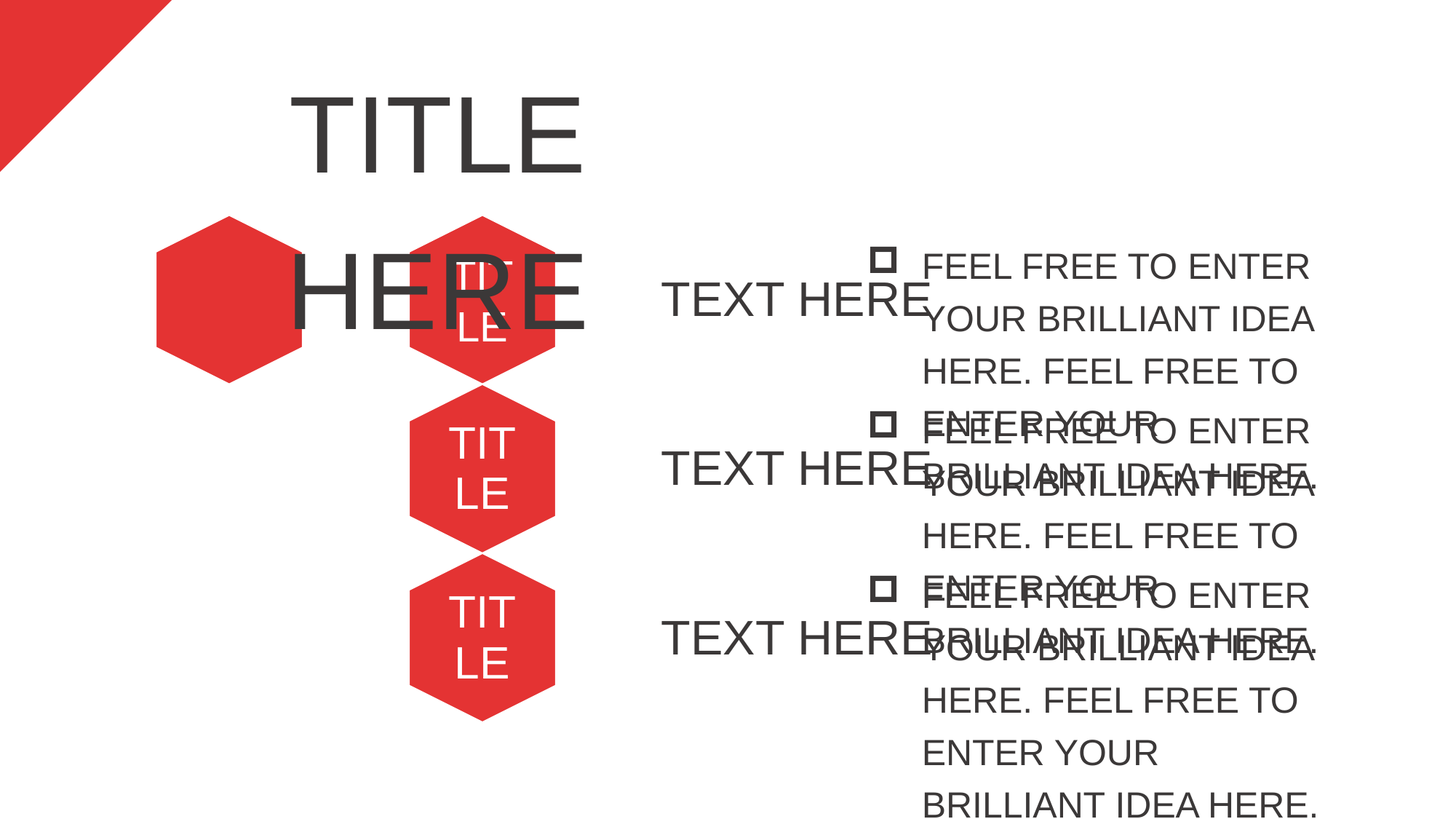

TITLE HERE
TITLE
TEXT HERE
TITLE
TEXT HERE
TITLE
TEXT HERE
FEEL FREE TO ENTER YOUR BRILLIANT IDEA HERE. FEEL FREE TO ENTER YOUR BRILLIANT IDEA HERE.
FEEL FREE TO ENTER YOUR BRILLIANT IDEA HERE. FEEL FREE TO ENTER YOUR BRILLIANT IDEA HERE.
FEEL FREE TO ENTER YOUR BRILLIANT IDEA HERE. FEEL FREE TO ENTER YOUR BRILLIANT IDEA HERE.